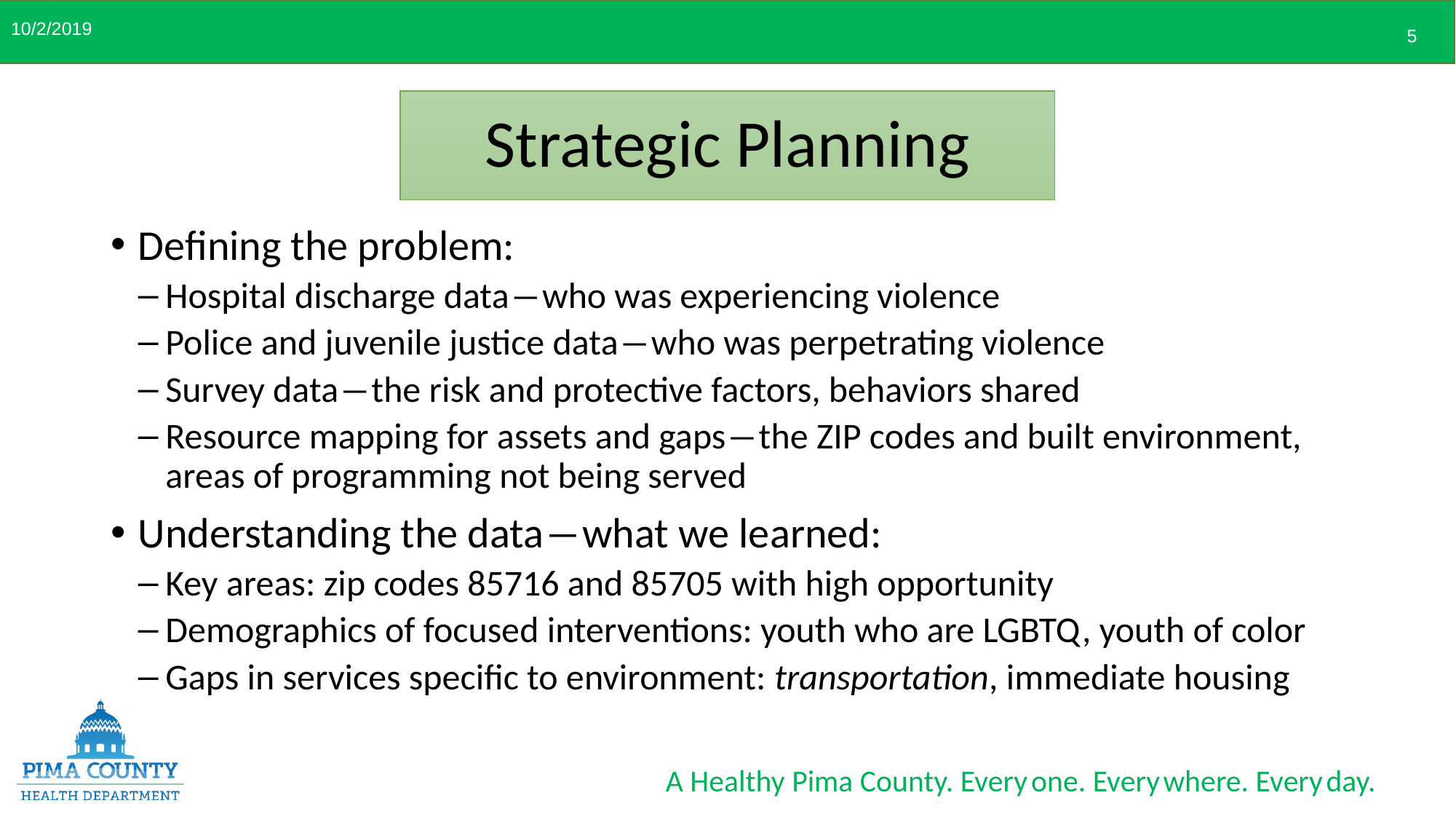

10/2/2019
5
# Strategic Planning
Defining the problem:
Hospital discharge data―who was experiencing violence
Police and juvenile justice data―who was perpetrating violence
Survey data―the risk and protective factors, behaviors shared
Resource mapping for assets and gaps―the ZIP codes and built environment, areas of programming not being served
Understanding the data―what we learned:
Key areas: zip codes 85716 and 85705 with high opportunity
Demographics of focused interventions: youth who are LGBTQ, youth of color
Gaps in services specific to environment: transportation, immediate housing